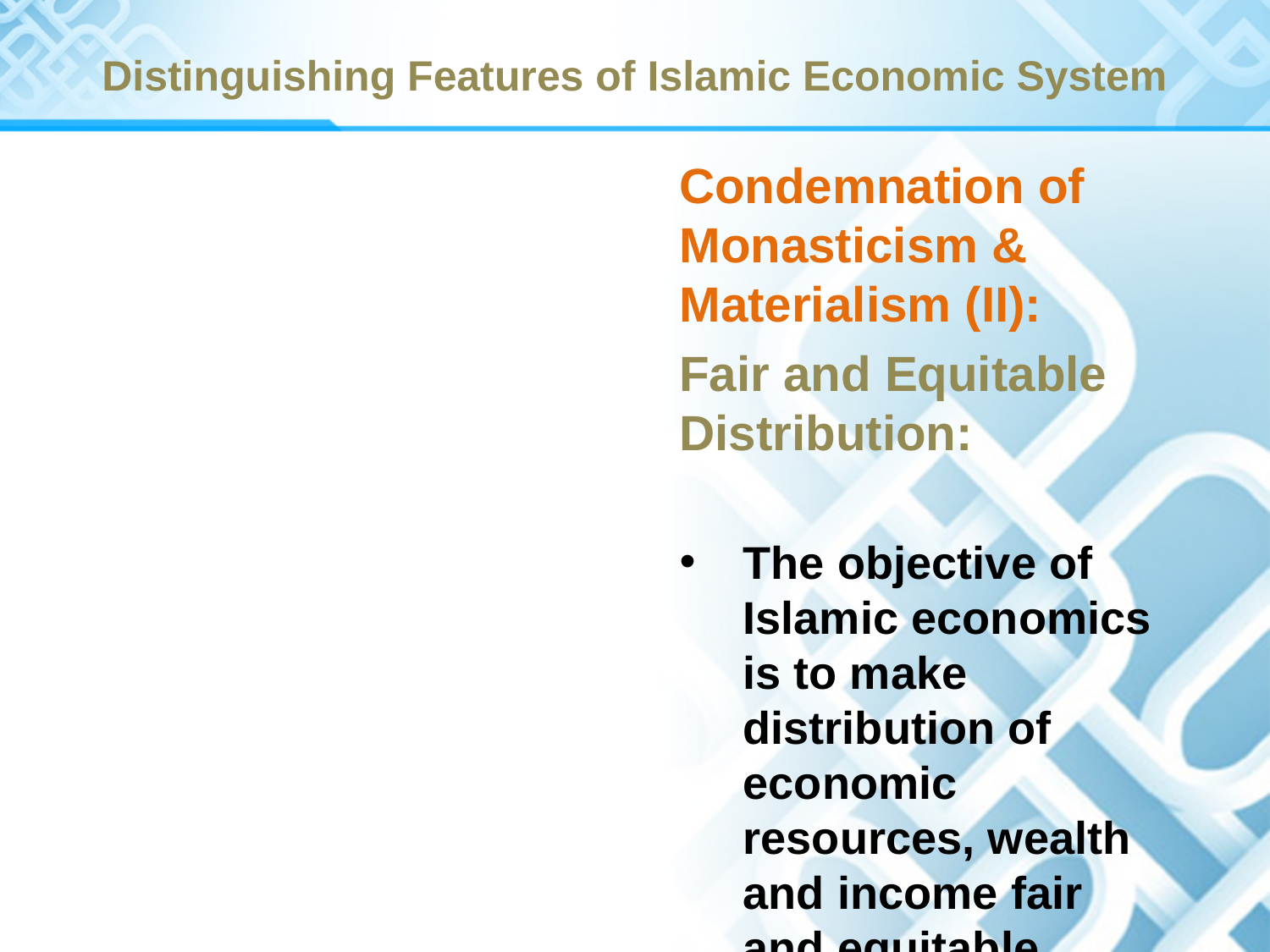

Distinguishing Features of Islamic Economic System
Condemnation of Monasticism & Materialism (II):
Fair and Equitable Distribution:

The objective of Islamic economics is to make distribution of economic resources, wealth and income fair and equitable.